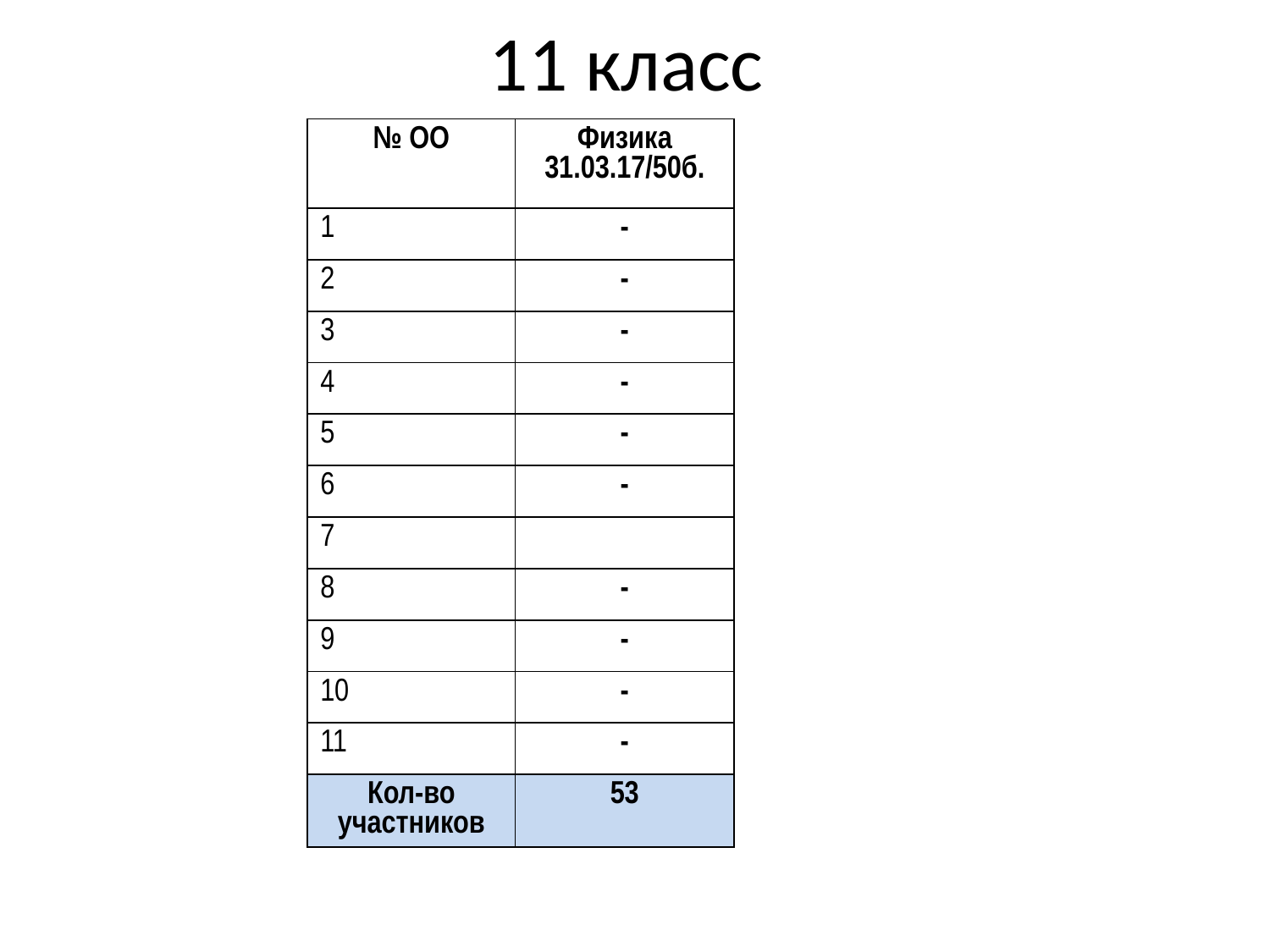

# 11 класс
| № ОО | Физика 31.03.17/50б. |
| --- | --- |
| 1 | - |
| 2 | - |
| 3 | - |
| 4 | - |
| 5 | - |
| 6 | - |
| 7 |  |
| 8 | - |
| 9 | - |
| 10 | - |
| 11 | - |
| Кол-во участников | 53 |